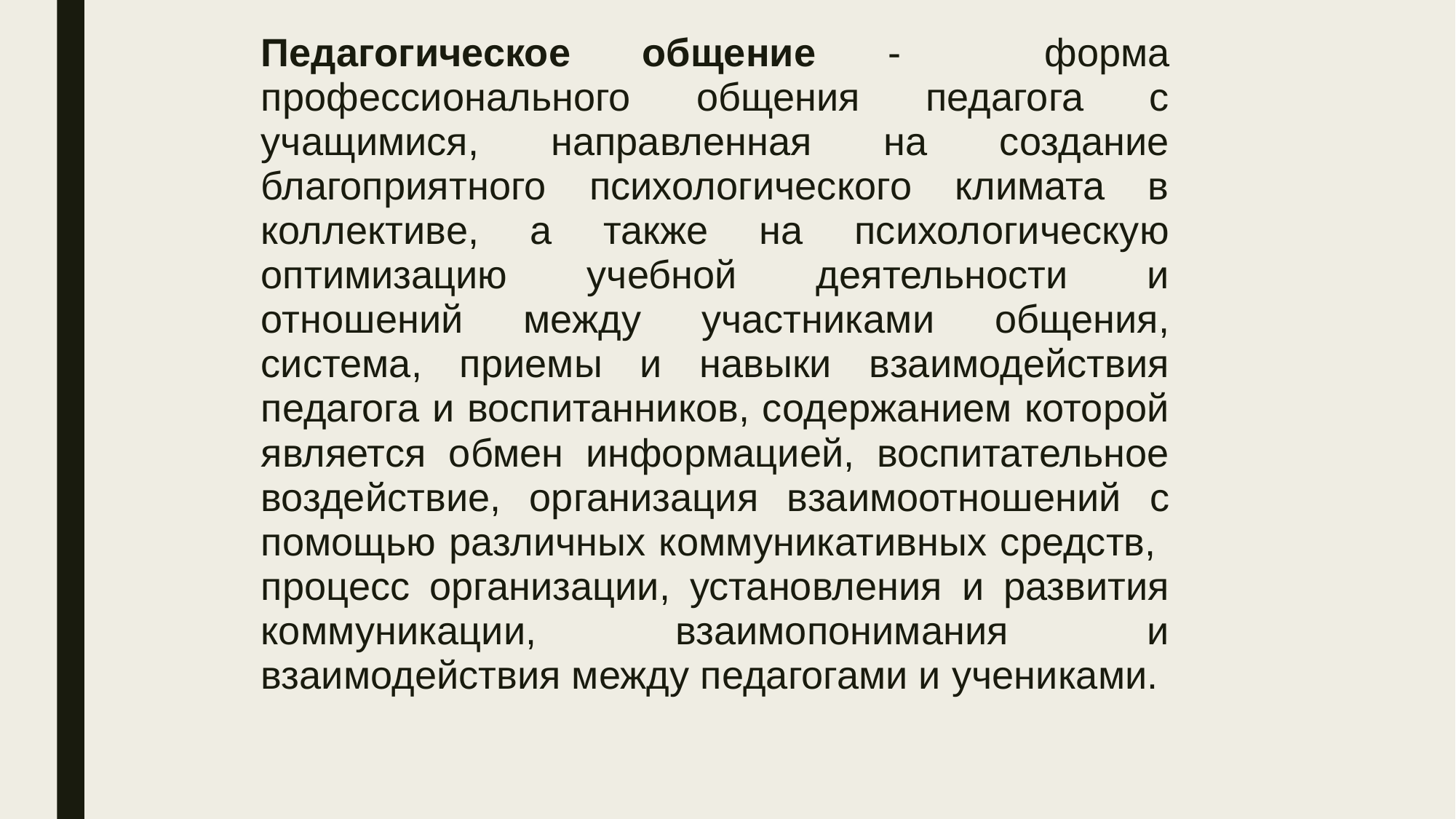

Педагогическое общение -  форма профессионального общения педагога с учащимися, направленная на создание благоприятного психологического климата в коллективе, а также на психологическую оптимизацию учебной деятельности и отношений между участниками общения, система, приемы и навыки взаимодействия педагога и воспитанников, содержанием которой является обмен информацией, воспитательное воздействие, организация взаимоотношений с помощью различных коммуникативных средств,  процесс организации, установления и развития коммуникации, взаимопонимания и взаимодействия между педагогами и учениками.